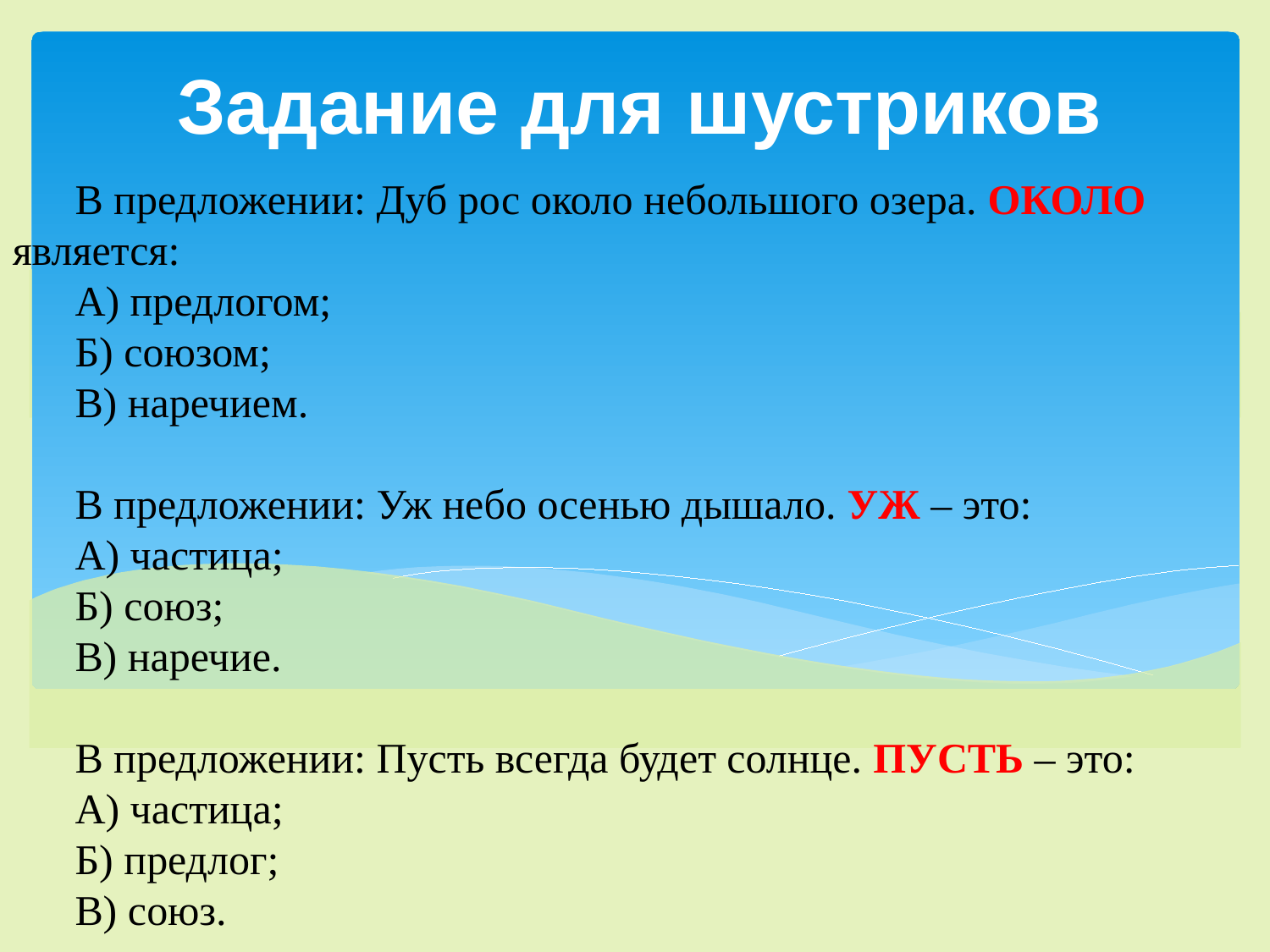

#

Задание для шустриков
В предложении: Дуб рос около небольшого озера. ОКОЛО является:
А) предлогом;
Б) союзом;
В) наречием.

В предложении: Уж небо осенью дышало. УЖ – это:
А) частица;
Б) союз;
В) наречие.

В предложении: Пусть всегда будет солнце. ПУСТЬ – это:
А) частица;
Б) предлог;
В) союз.